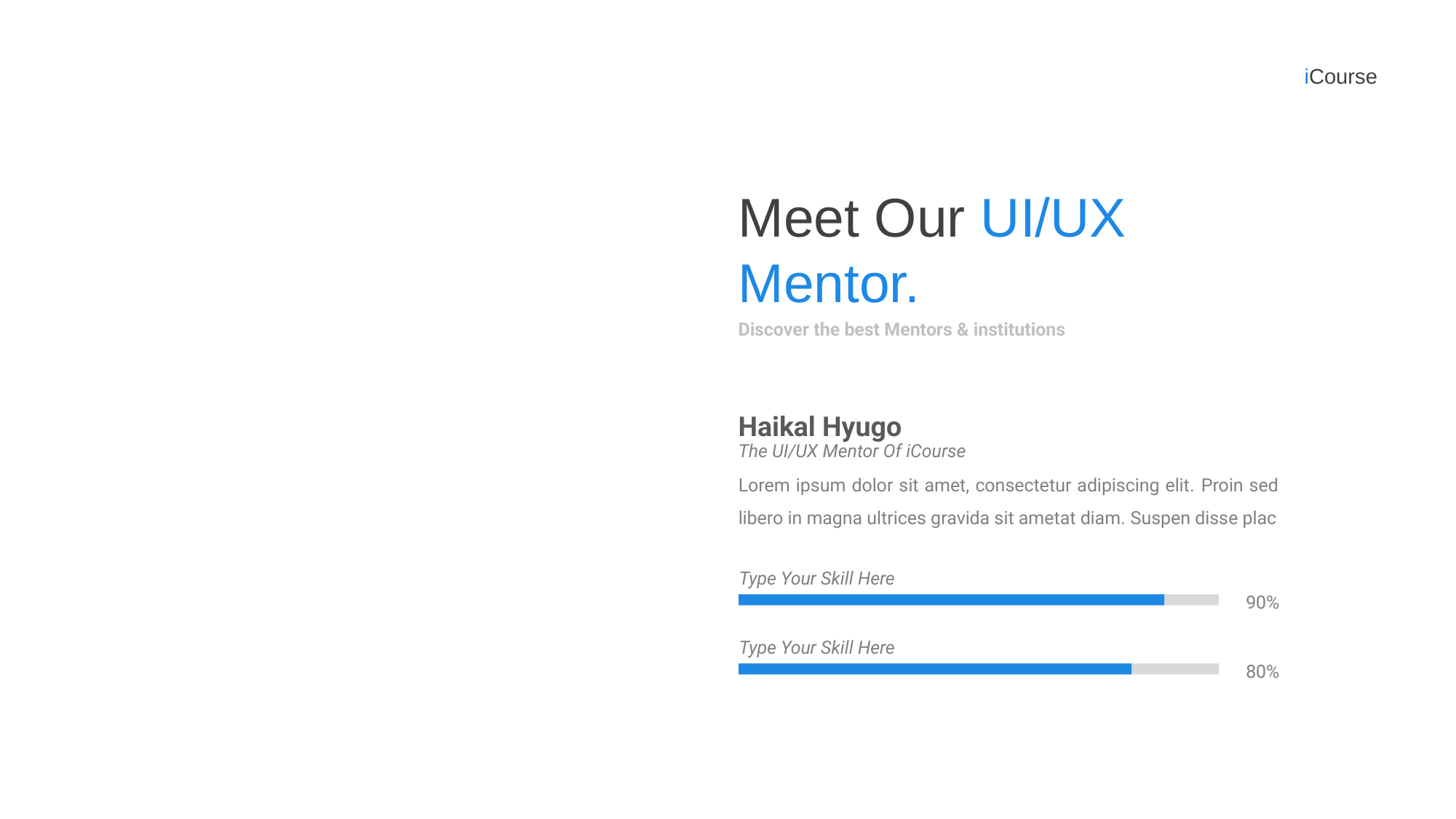

iCourse

Meet Our UI/UX Mentor.
Discover the best Mentors & institutions
Haikal Hyugo
The UI/UX Mentor Of iCourse
Lorem ipsum dolor sit amet, consectetur adipiscing elit. Proin sed libero in magna ultrices gravida sit ametat diam. Suspen disse plac

Type Your Skill Here
90%

Type Your Skill Here
80%